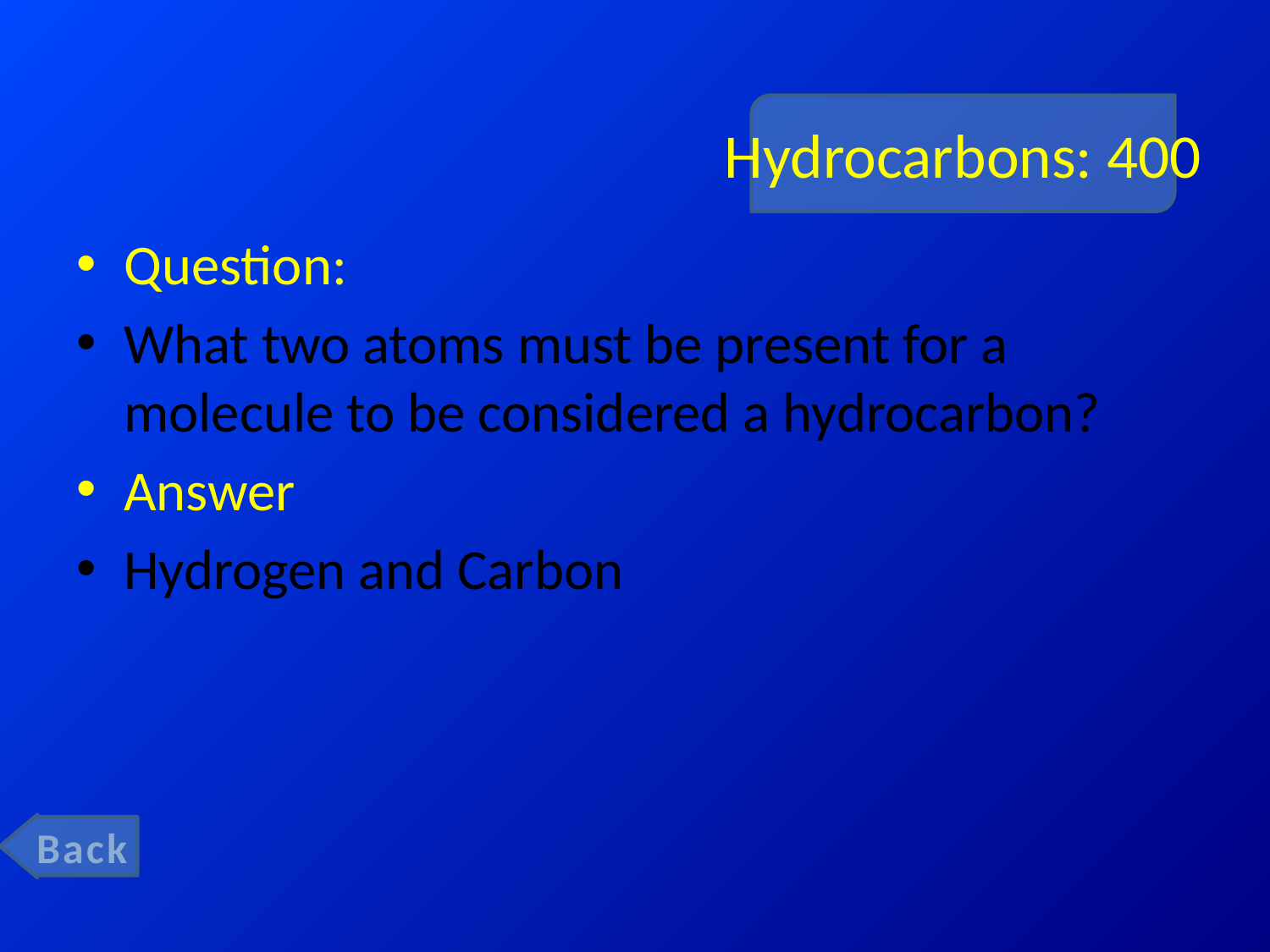

# Hydrocarbons: 400

Question:
What two atoms must be present for a molecule to be considered a hydrocarbon?
Answer
Hydrogen and Carbon

Back